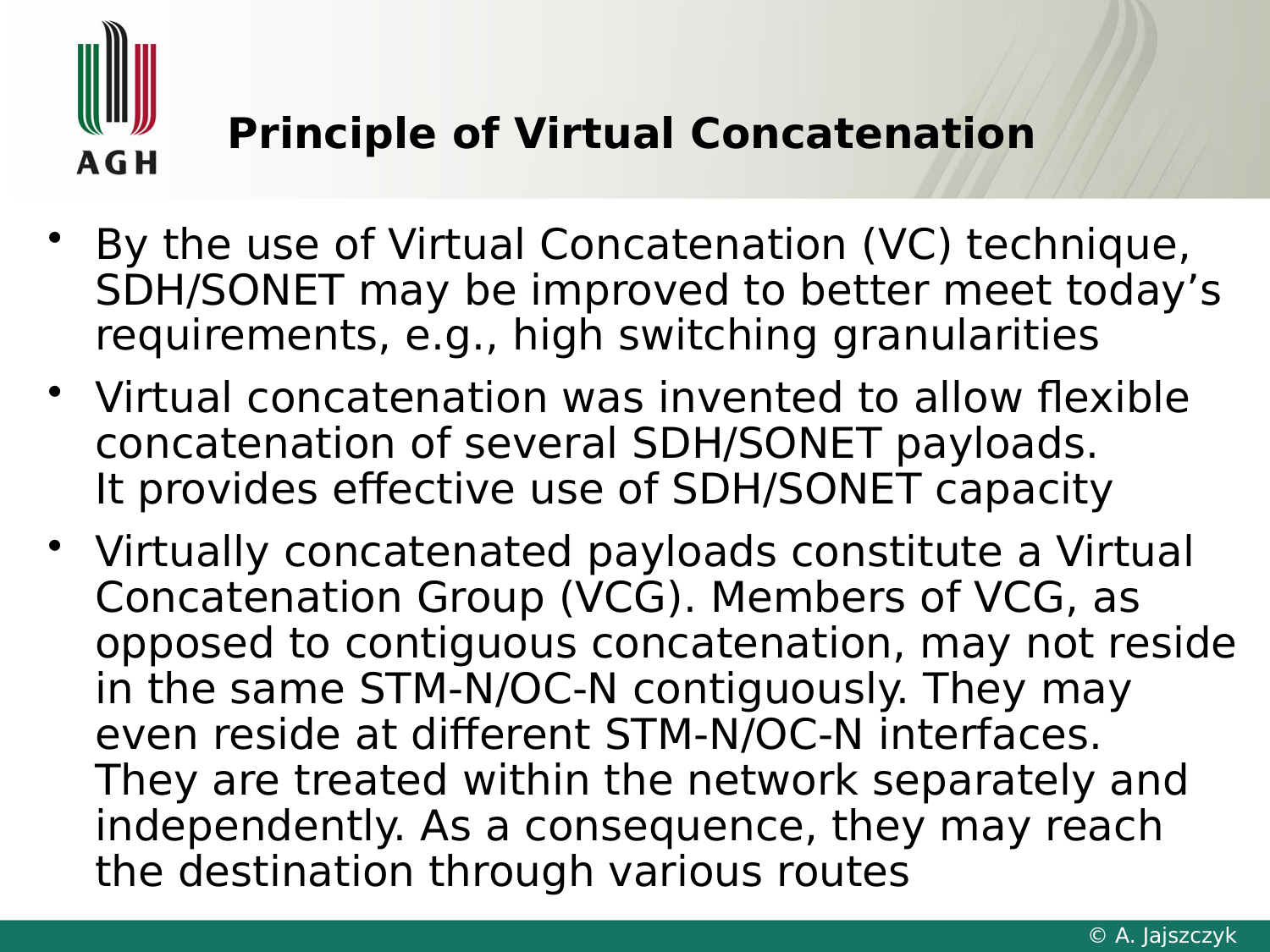

# Principle of Virtual Concatenation
By the use of Virtual Concatenation (VC) technique, SDH/SONET may be improved to better meet today’s requirements, e.g., high switching granularities
Virtual concatenation was invented to allow flexible concatenation of several SDH/SONET payloads.
It provides effective use of SDH/SONET capacity
Virtually concatenated payloads constitute a Virtual Concatenation Group (VCG). Members of VCG, as opposed to contiguous concatenation, may not reside in the same STM-N/OC-N contiguously. They may even reside at different STM-N/OC-N interfaces.
They are treated within the network separately and independently. As a consequence, they may reach the destination through various routes